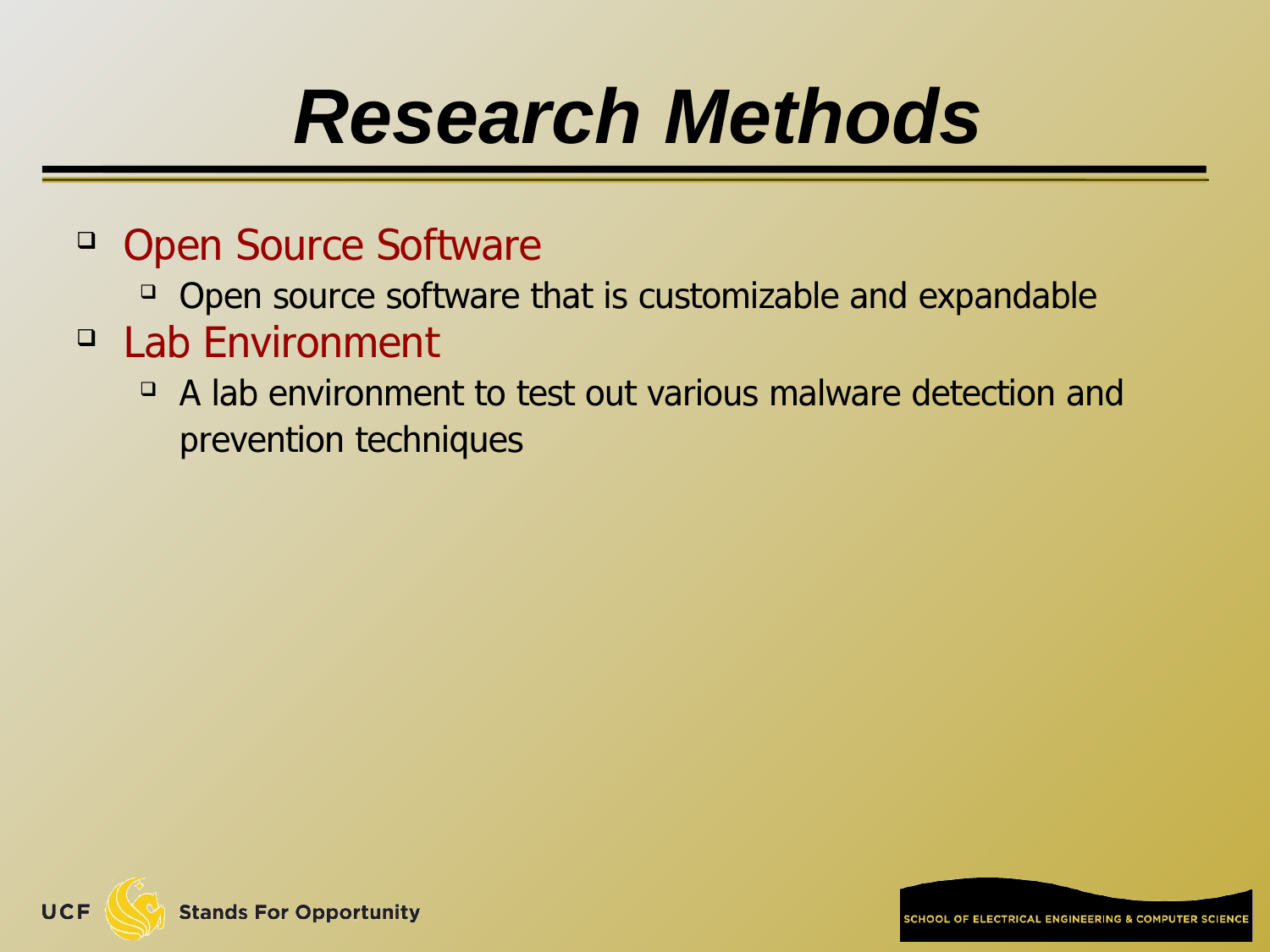

# Research Methods
Open Source Software
Open source software that is customizable and expandable
Lab Environment
A lab environment to test out various malware detection and prevention techniques